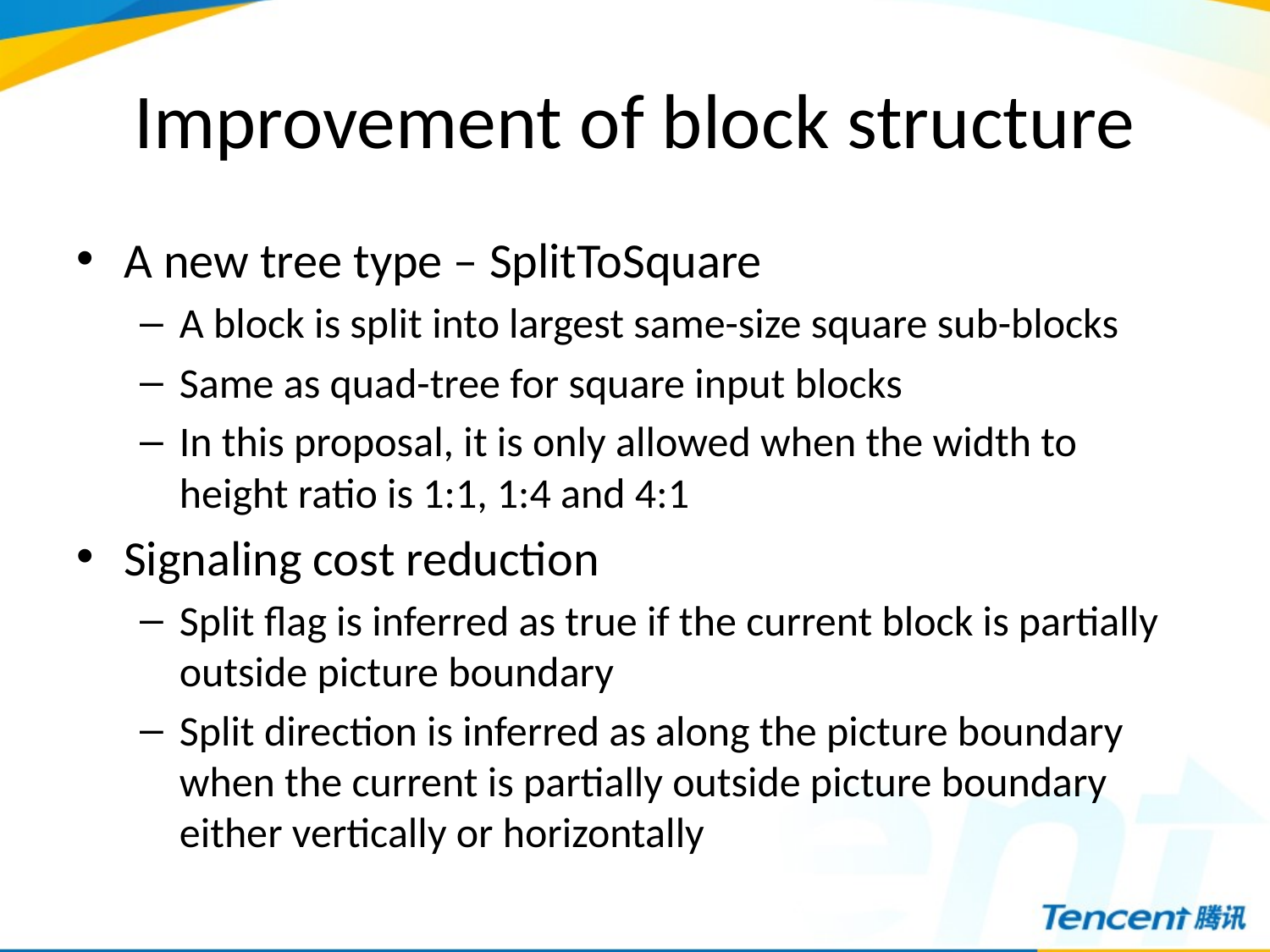

# Improvement of block structure
A new tree type – SplitToSquare
A block is split into largest same-size square sub-blocks
Same as quad-tree for square input blocks
In this proposal, it is only allowed when the width to height ratio is 1:1, 1:4 and 4:1
Signaling cost reduction
Split flag is inferred as true if the current block is partially outside picture boundary
Split direction is inferred as along the picture boundary when the current is partially outside picture boundary either vertically or horizontally